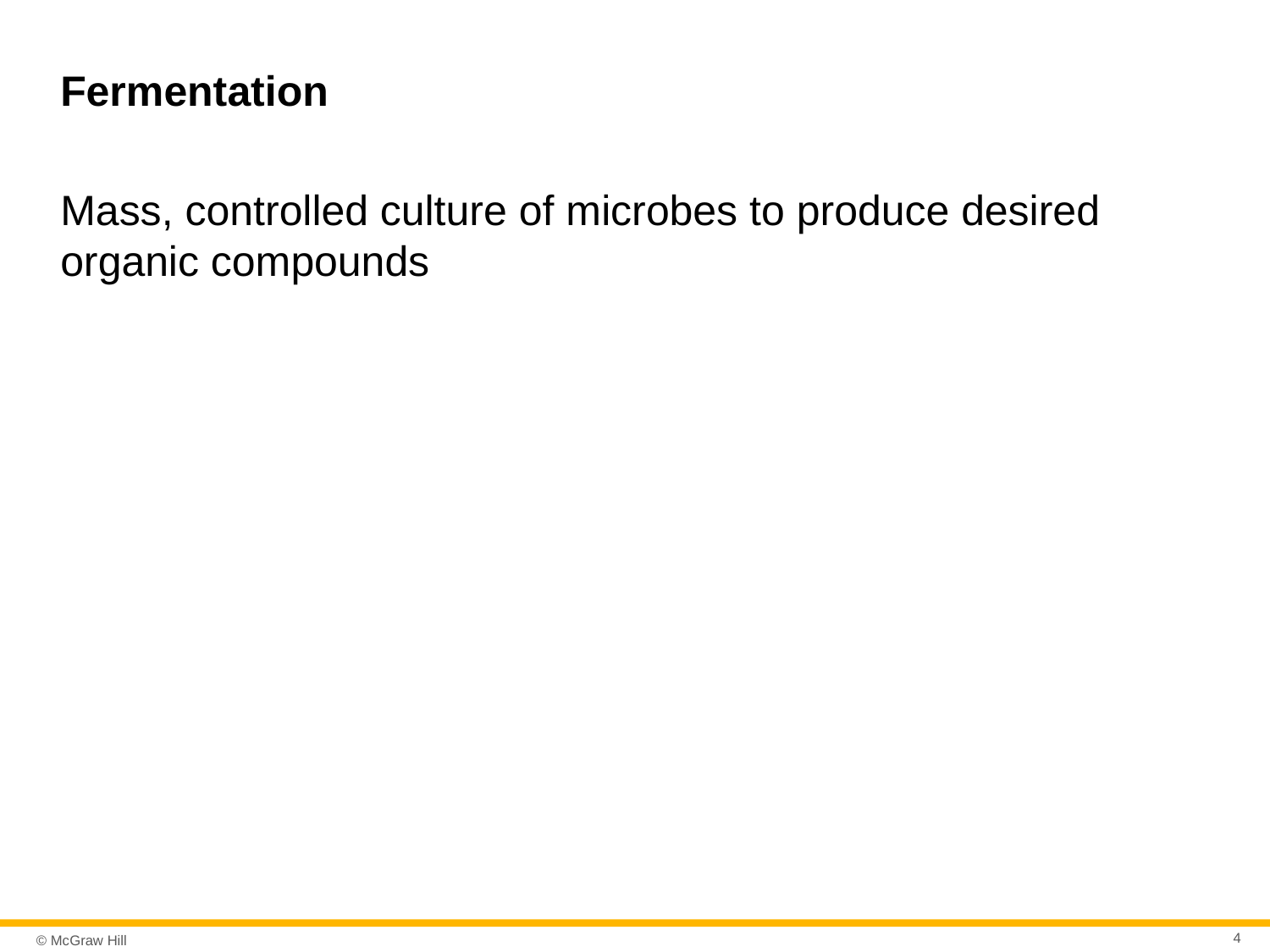

# Fermentation
Mass, controlled culture of microbes to produce desired organic compounds